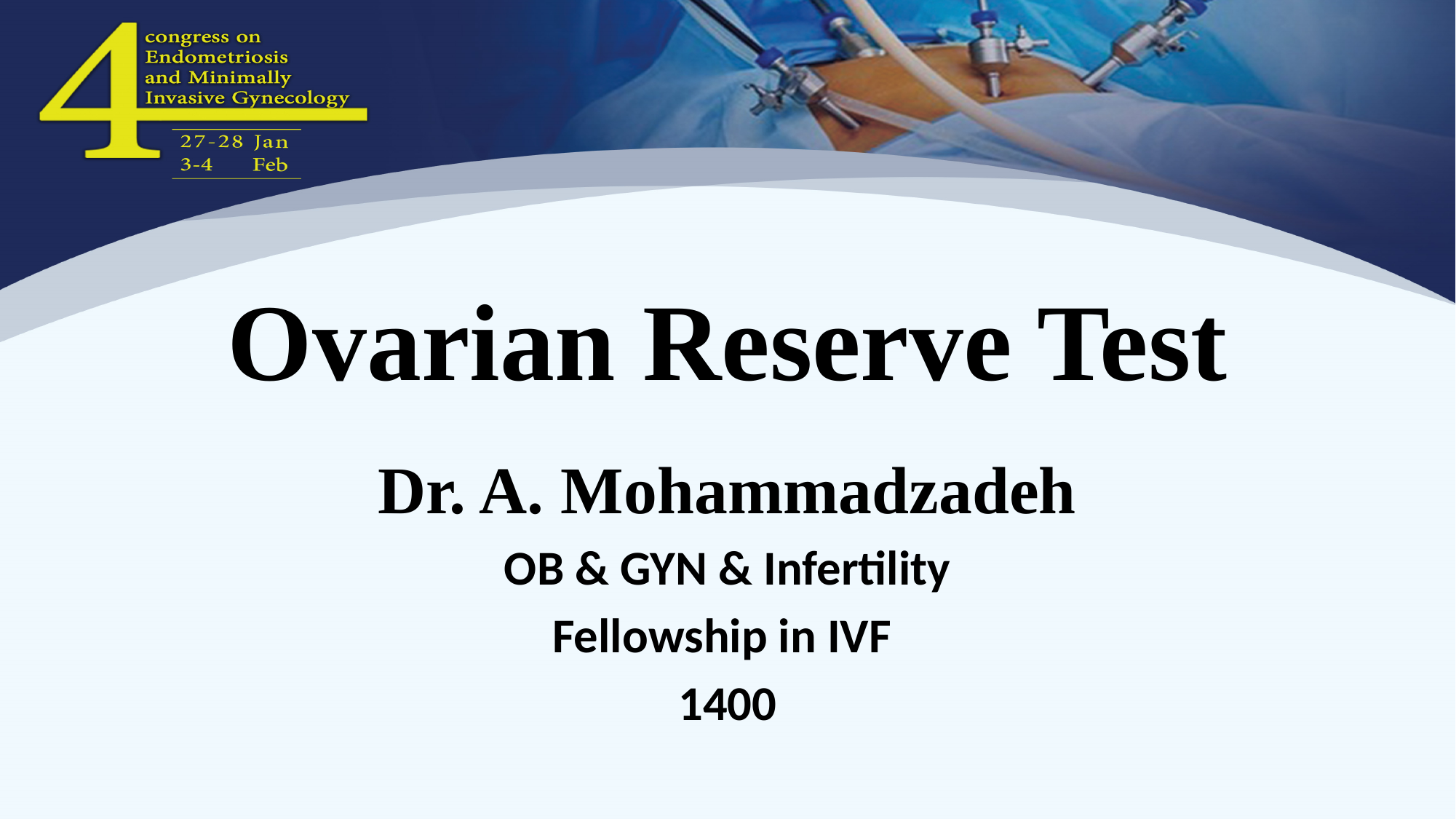

# Ovarian Reserve Test
Dr. A. Mohammadzadeh
OB & GYN & Infertility
Fellowship in IVF
1400